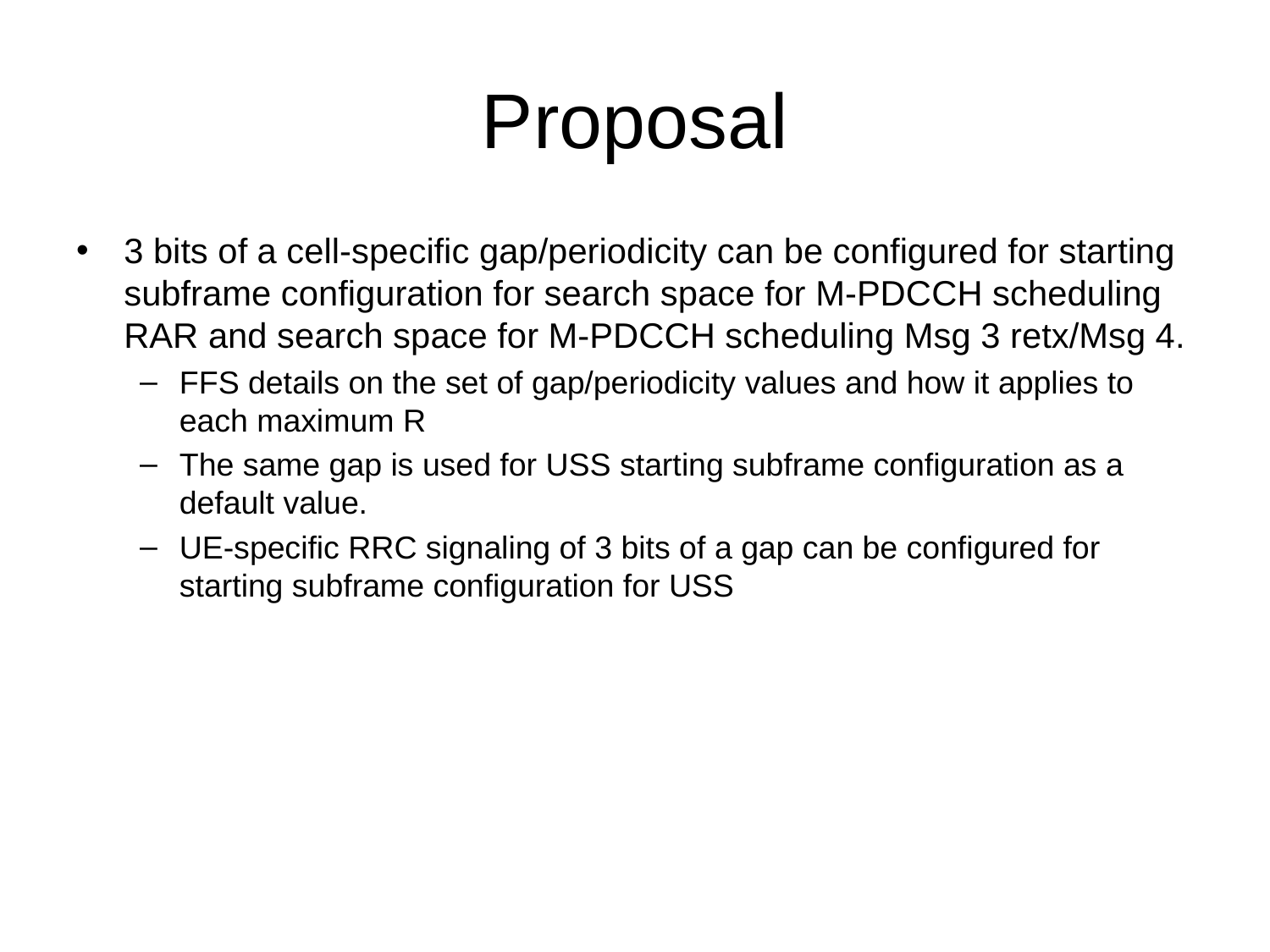

# Proposal
3 bits of a cell-specific gap/periodicity can be configured for starting subframe configuration for search space for M-PDCCH scheduling RAR and search space for M-PDCCH scheduling Msg 3 retx/Msg 4.
FFS details on the set of gap/periodicity values and how it applies to each maximum R
The same gap is used for USS starting subframe configuration as a default value.
UE-specific RRC signaling of 3 bits of a gap can be configured for starting subframe configuration for USS